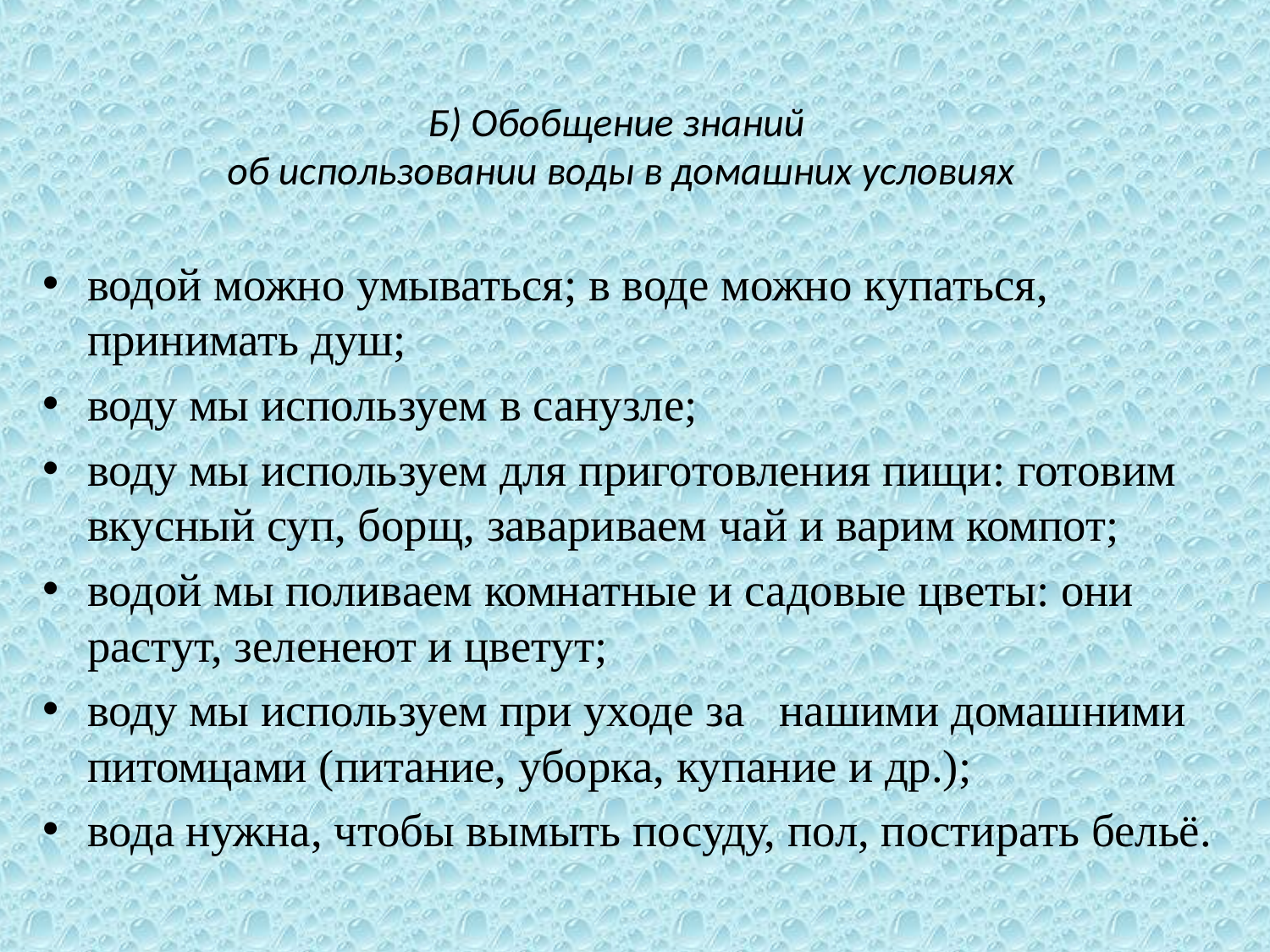

# Б) Обобщение знаний об использовании воды в домашних условиях
водой можно умываться; в воде можно купаться, принимать душ;
воду мы используем в санузле;
воду мы используем для приготовления пищи: готовим вкусный суп, борщ, завариваем чай и варим компот;
водой мы поливаем комнатные и садовые цветы: они растут, зеленеют и цветут;
воду мы используем при уходе за   нашими домашними питомцами (питание, уборка, купание и др.);
вода нужна, чтобы вымыть посуду, пол, постирать бельё.